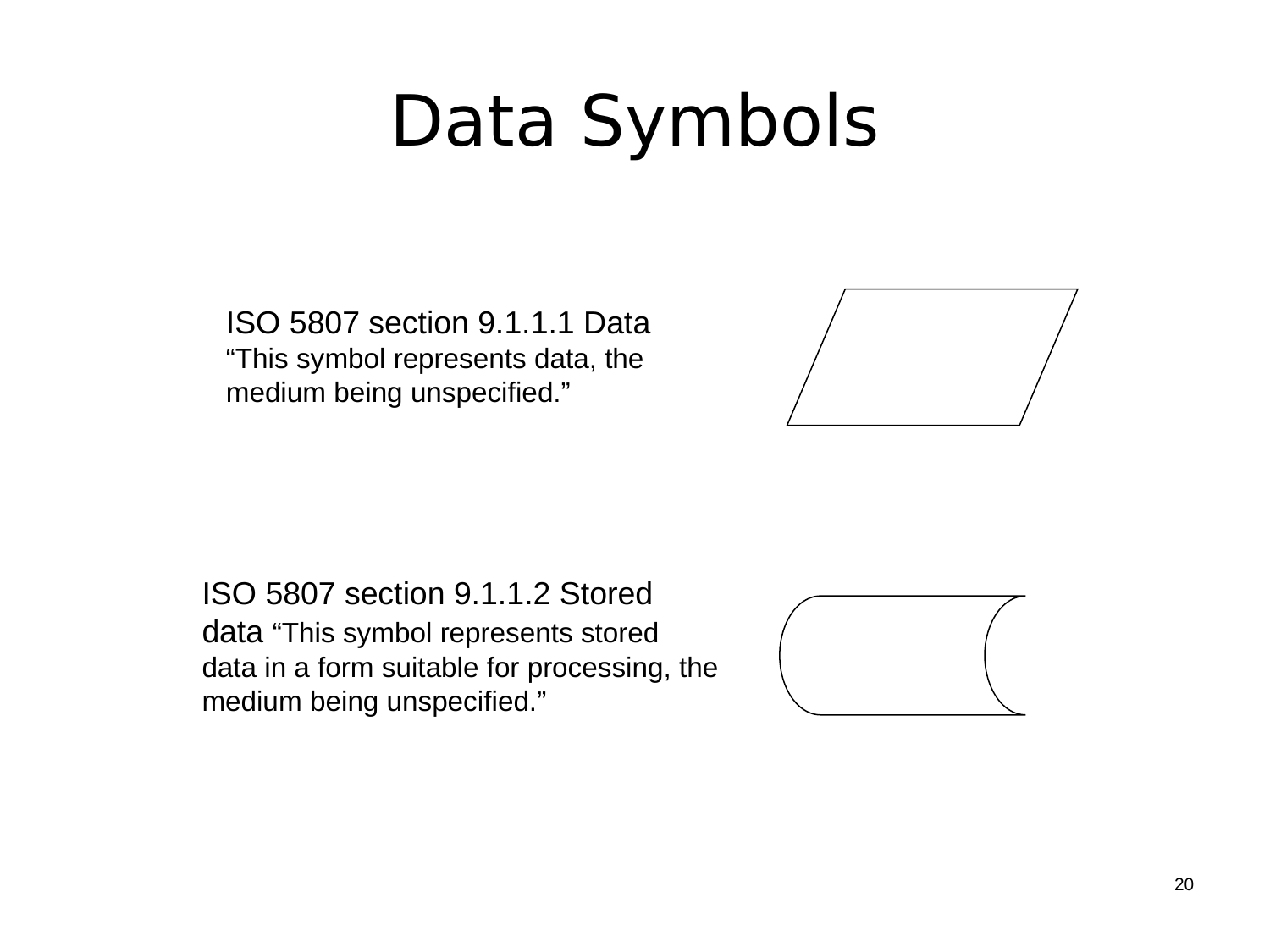

# Data Symbols

ISO 5807 section 9.1.1.1 Data
“This symbol represents data, the medium being unspecified.”

ISO 5807 section 9.1.1.2 Stored data “This symbol represents stored data in a form suitable for processing, the medium being unspecified.”

20